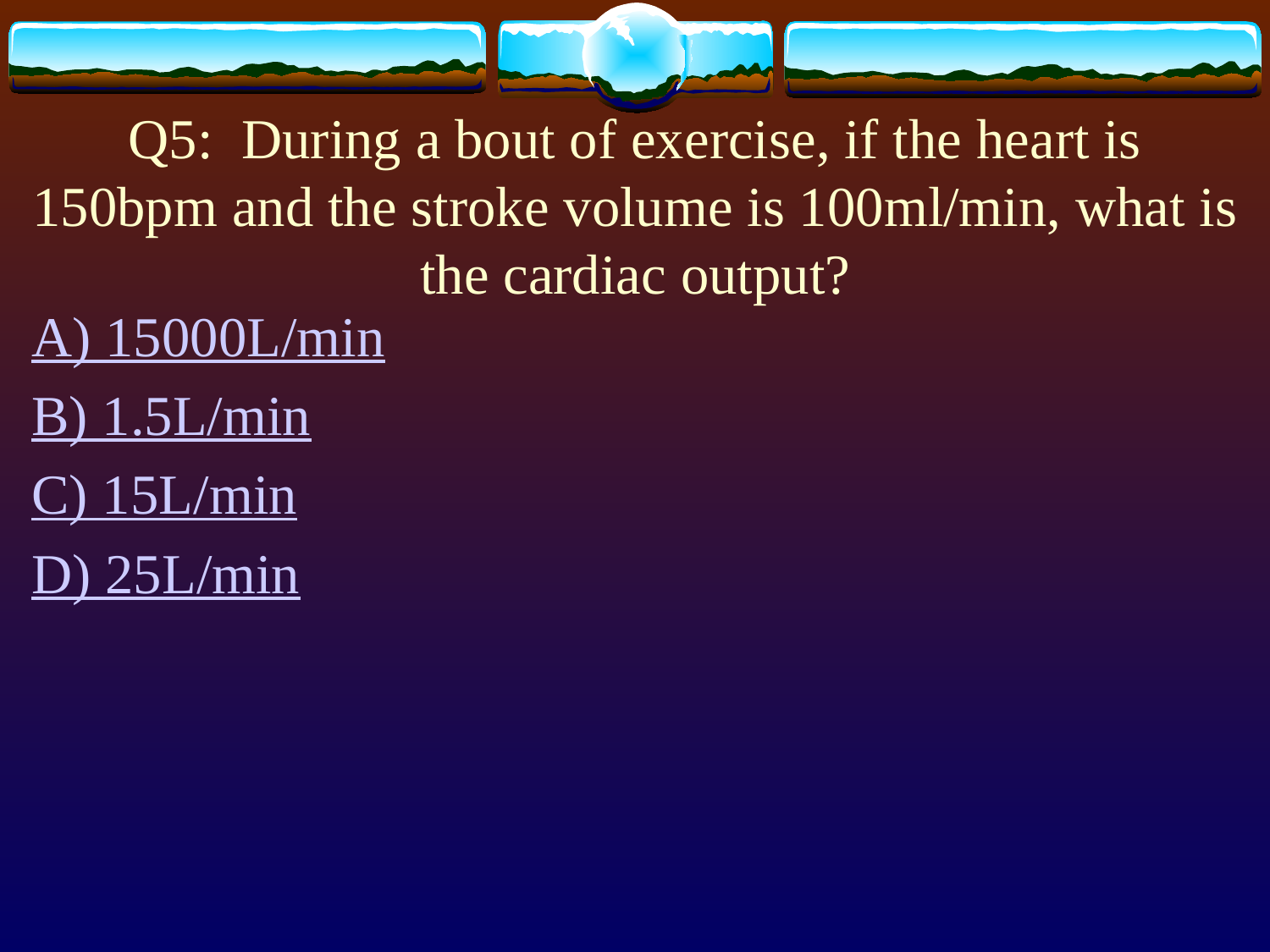

# Q5:  During a bout of exercise, if the heart is 150bpm and the stroke volume is 100ml/min, what is the cardiac output?
A) 15000L/min
B) 1.5L/min
C) 15L/min
D) 25L/min